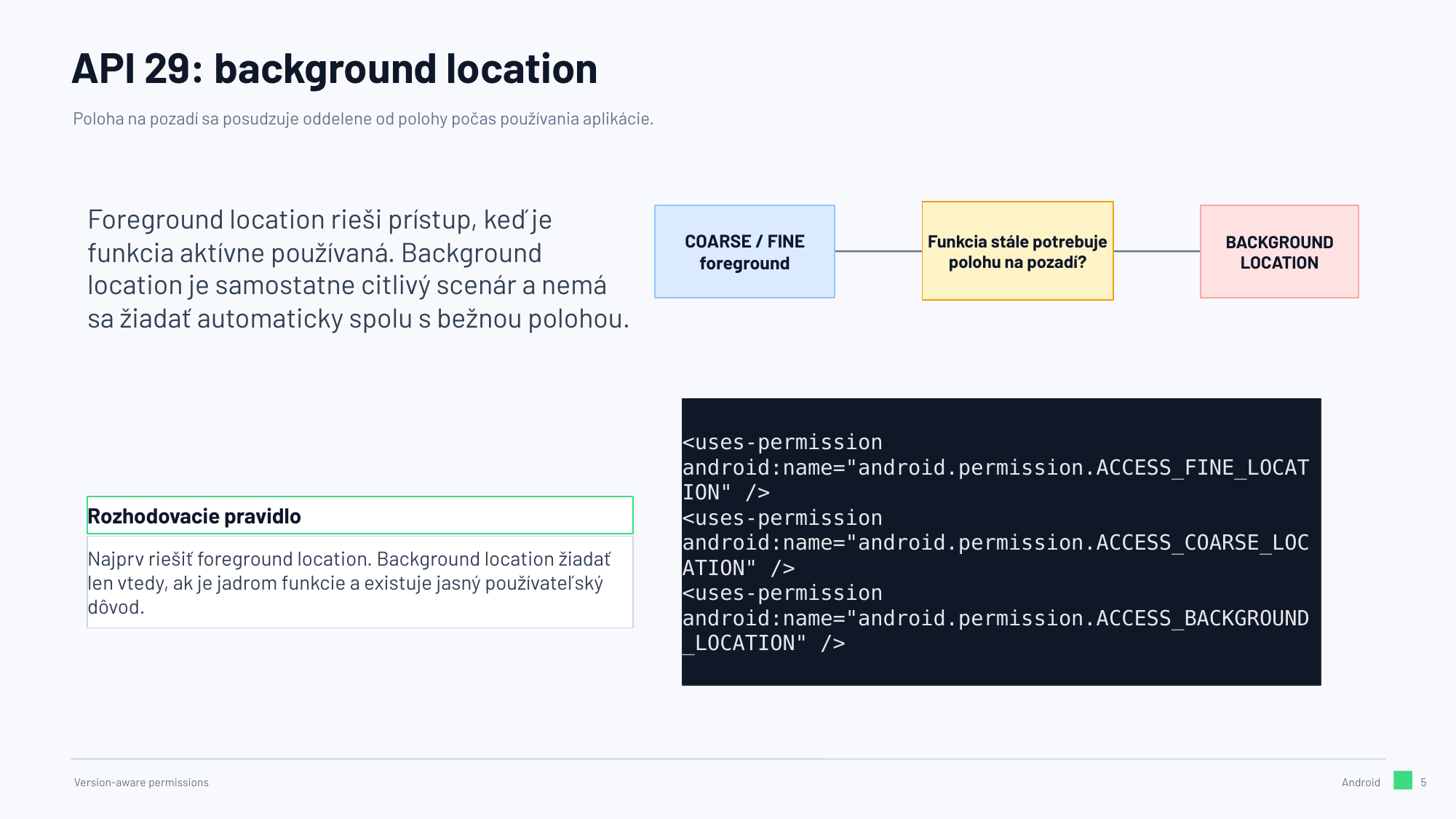

API 29: background location
Poloha na pozadí sa posudzuje oddelene od polohy počas používania aplikácie.
Foreground location rieši prístup, keď je funkcia aktívne používaná. Background location je samostatne citlivý scenár a nemá sa žiadať automaticky spolu s bežnou polohou.
Funkcia stále potrebuje
polohu na pozadí?
COARSE / FINE
foreground
BACKGROUND
LOCATION

<uses-permission android:name="android.permission.ACCESS_FINE_LOCATION" />
<uses-permission android:name="android.permission.ACCESS_COARSE_LOCATION" />
<uses-permission android:name="android.permission.ACCESS_BACKGROUND_LOCATION" />
Rozhodovacie pravidlo
Najprv riešiť foreground location. Background location žiadať len vtedy, ak je jadrom funkcie a existuje jasný používateľský dôvod.
5